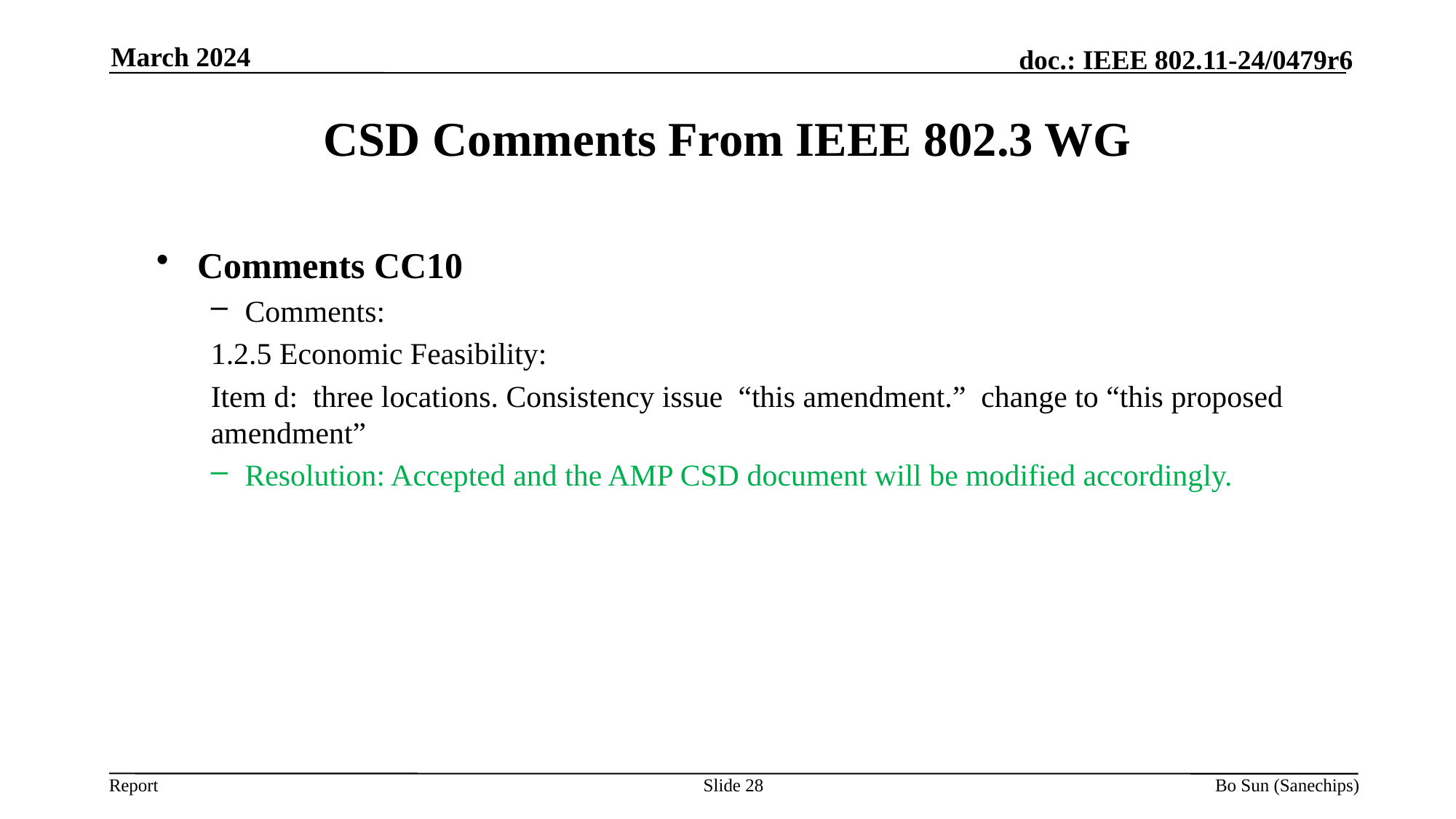

March 2024
CSD Comments From IEEE 802.3 WG
Comments CC10
Comments:
1.2.5 Economic Feasibility:
Item d:  three locations. Consistency issue  “this amendment.”  change to “this proposed amendment”
Resolution: Accepted and the AMP CSD document will be modified accordingly.

Slide 28
Bo Sun (Sanechips)